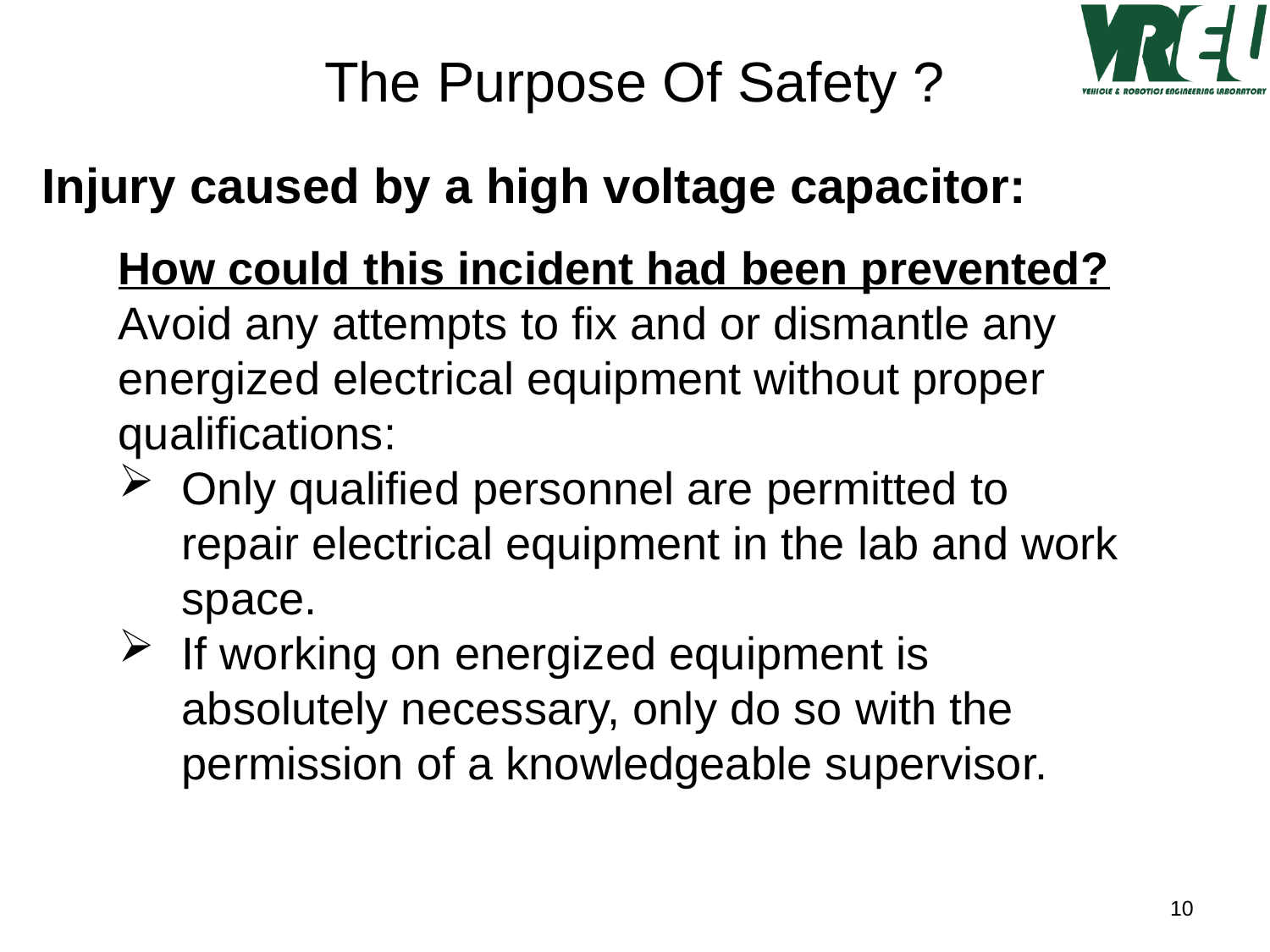

The Purpose Of Safety ?
Injury caused by a high voltage capacitor:
How could this incident had been prevented?
Avoid any attempts to fix and or dismantle any energized electrical equipment without proper qualifications:
Only qualified personnel are permitted to repair electrical equipment in the lab and work space.
If working on energized equipment is absolutely necessary, only do so with the permission of a knowledgeable supervisor.
10